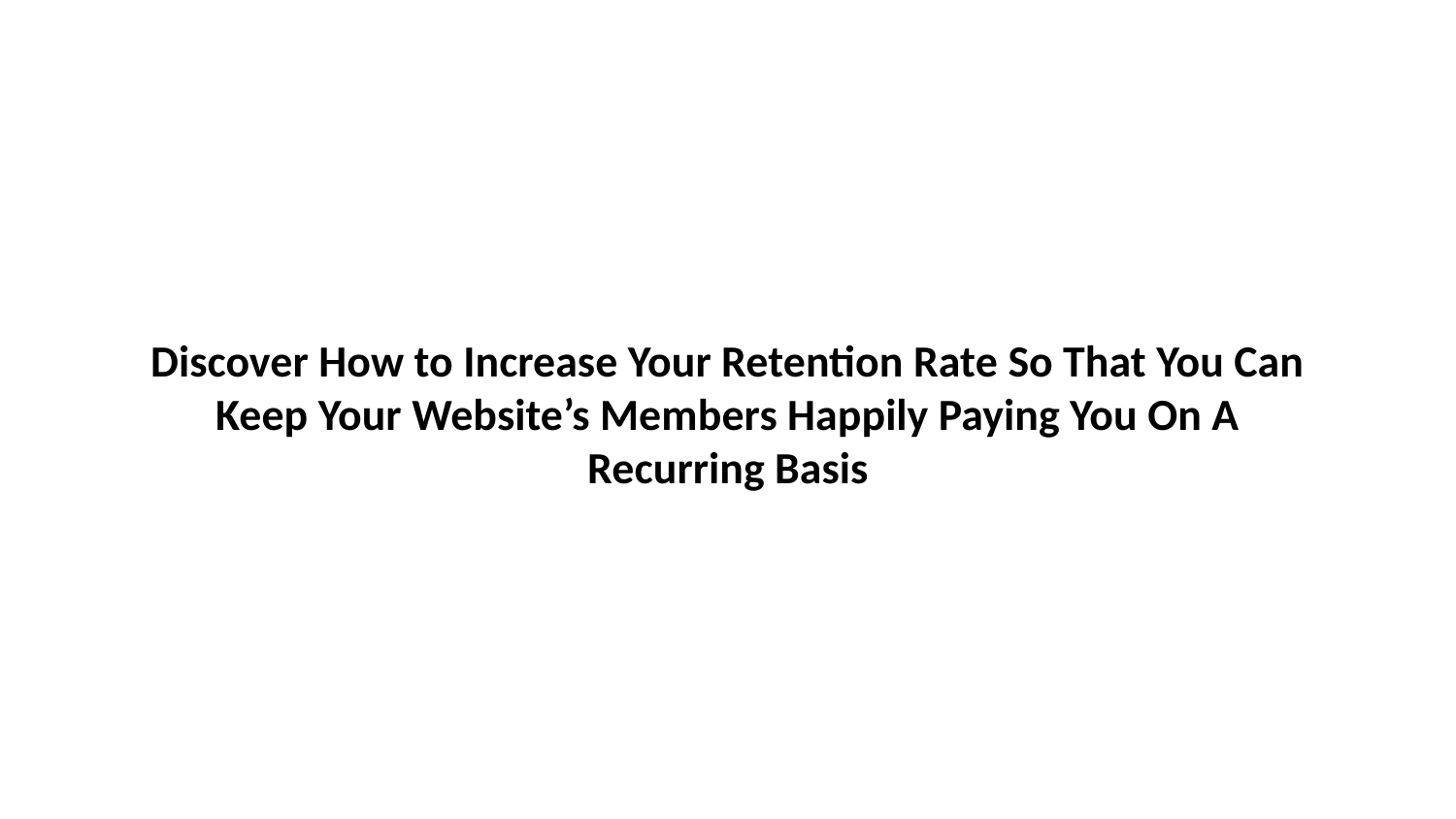

# Discover How to Increase Your Retention Rate So That You Can Keep Your Website’s Members Happily Paying You On A Recurring Basis